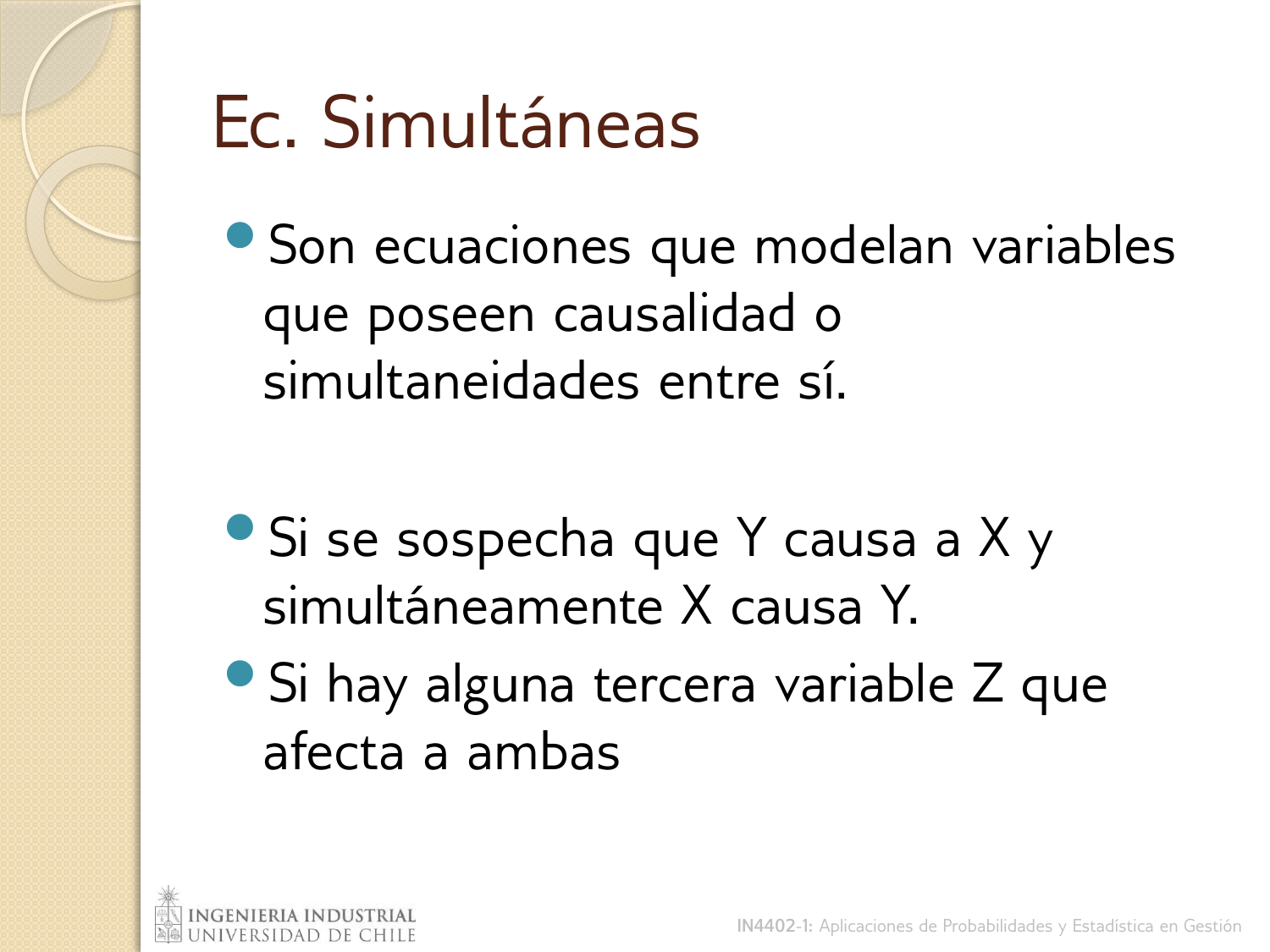

# Ec. Simultáneas
Son ecuaciones que modelan variables que poseen causalidad o simultaneidades entre sí.

Si se sospecha que Y causa a X y simultáneamente X causa Y.
Si hay alguna tercera variable Z que afecta a ambas